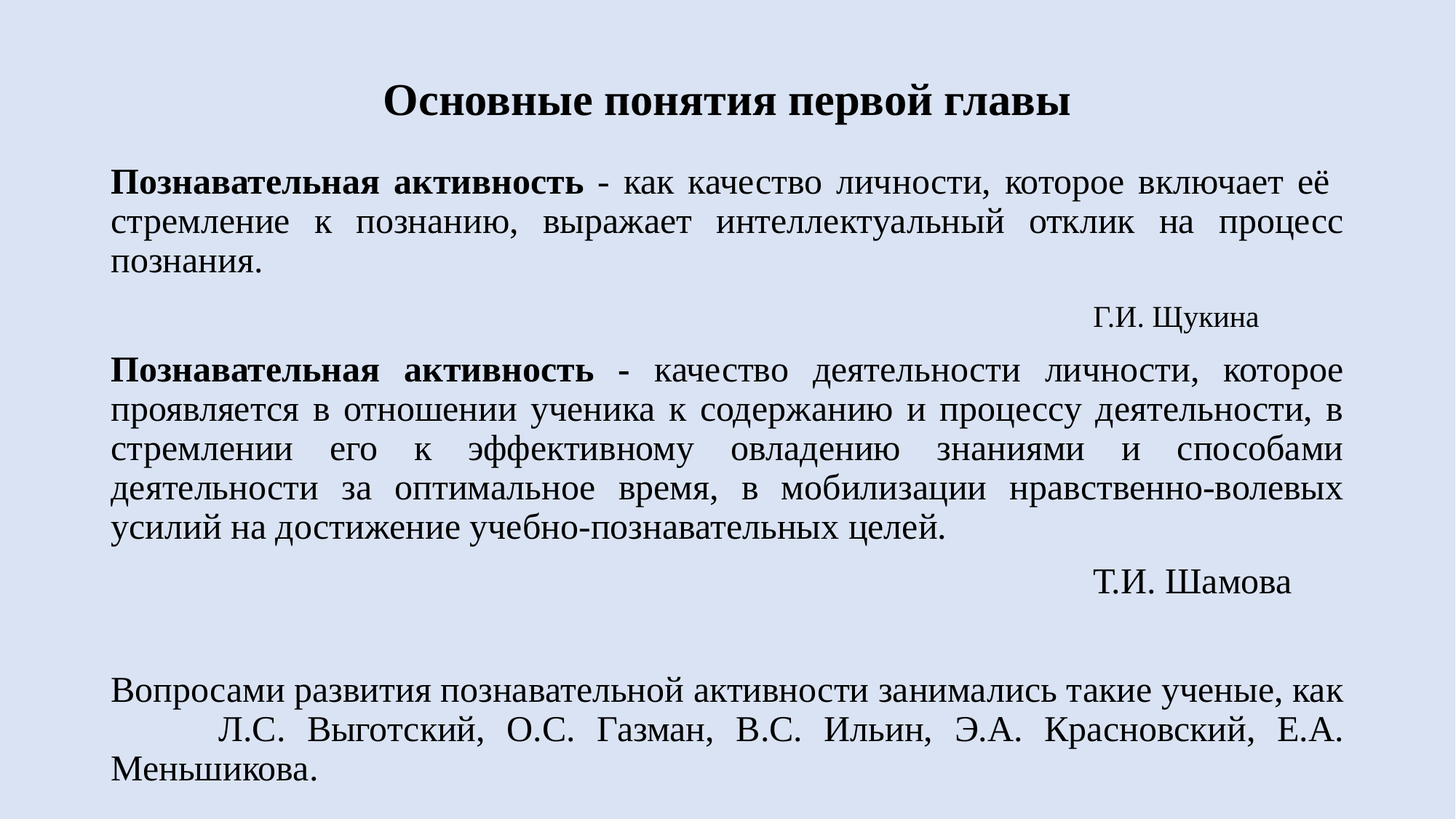

# Основные понятия первой главы
Познавательная активность - как качество личности, которое включает её  стремление к познанию, выражает интеллектуальный отклик на процесс познания.
									Г.И. Щукина
Познавательная активность - качество деятельности личности, которое проявляется в отношении ученика к содержанию и процессу деятельности, в стремлении его к эффективному овладению знаниями и способами деятельности за оптимальное время, в мобилизации нравственно-волевых усилий на достижение учебно-познавательных целей.
									Т.И. Шамова

Вопросами развития познавательной активности занимались такие ученые, как      Л.С. Выготский, О.С. Газман, В.С. Ильин, Э.А. Красновский, Е.А. Меньшикова.